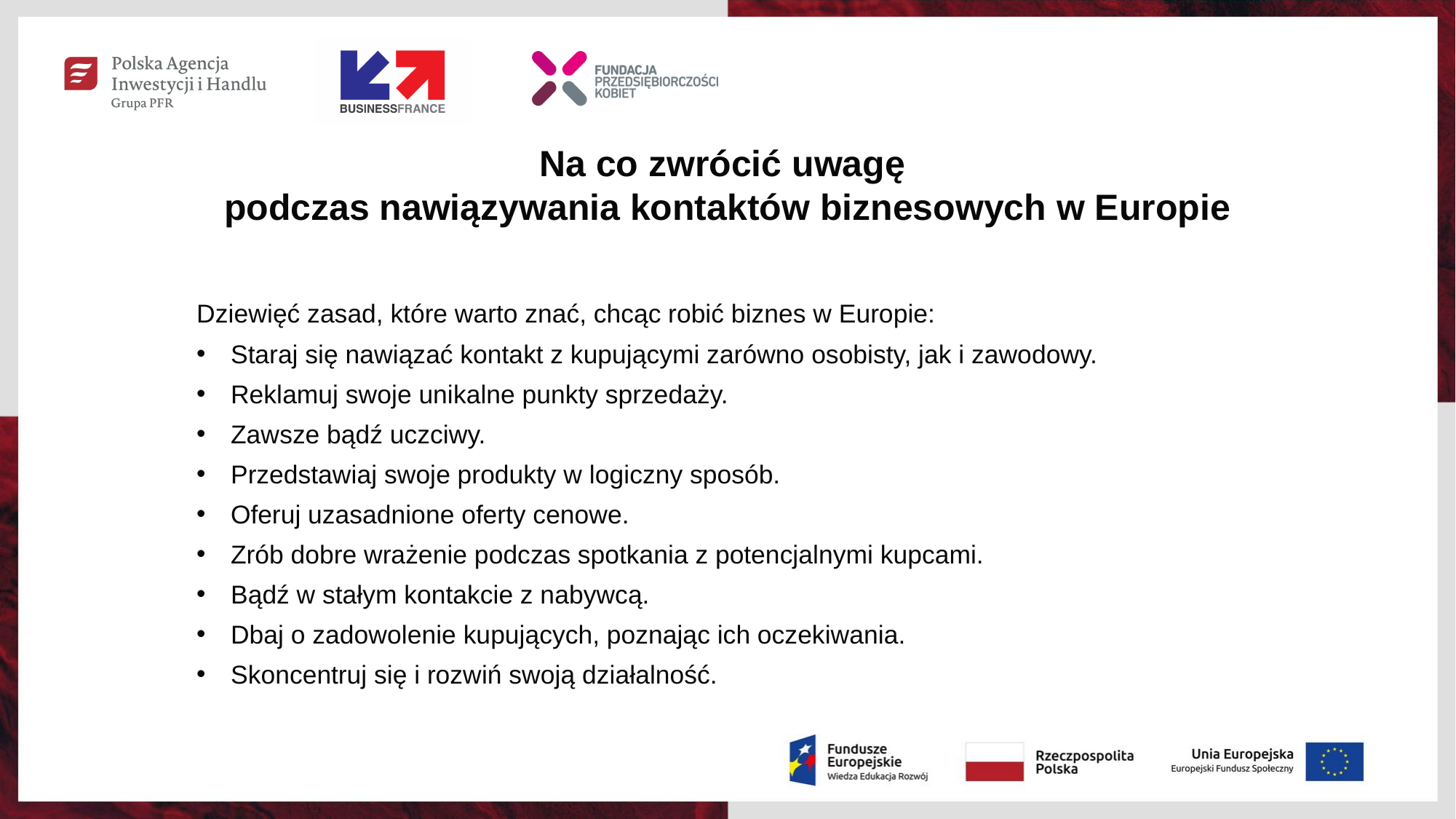

Na co zwrócić uwagę
podczas nawiązywania kontaktów biznesowych w Europie
Dziewięć zasad, które warto znać, chcąc robić biznes w Europie:
Staraj się nawiązać kontakt z kupującymi zarówno osobisty, jak i zawodowy.
Reklamuj swoje unikalne punkty sprzedaży.
Zawsze bądź uczciwy.
Przedstawiaj swoje produkty w logiczny sposób.
Oferuj uzasadnione oferty cenowe.
Zrób dobre wrażenie podczas spotkania z potencjalnymi kupcami.
Bądź w stałym kontakcie z nabywcą.
Dbaj o zadowolenie kupujących, poznając ich oczekiwania.
Skoncentruj się i rozwiń swoją działalność.